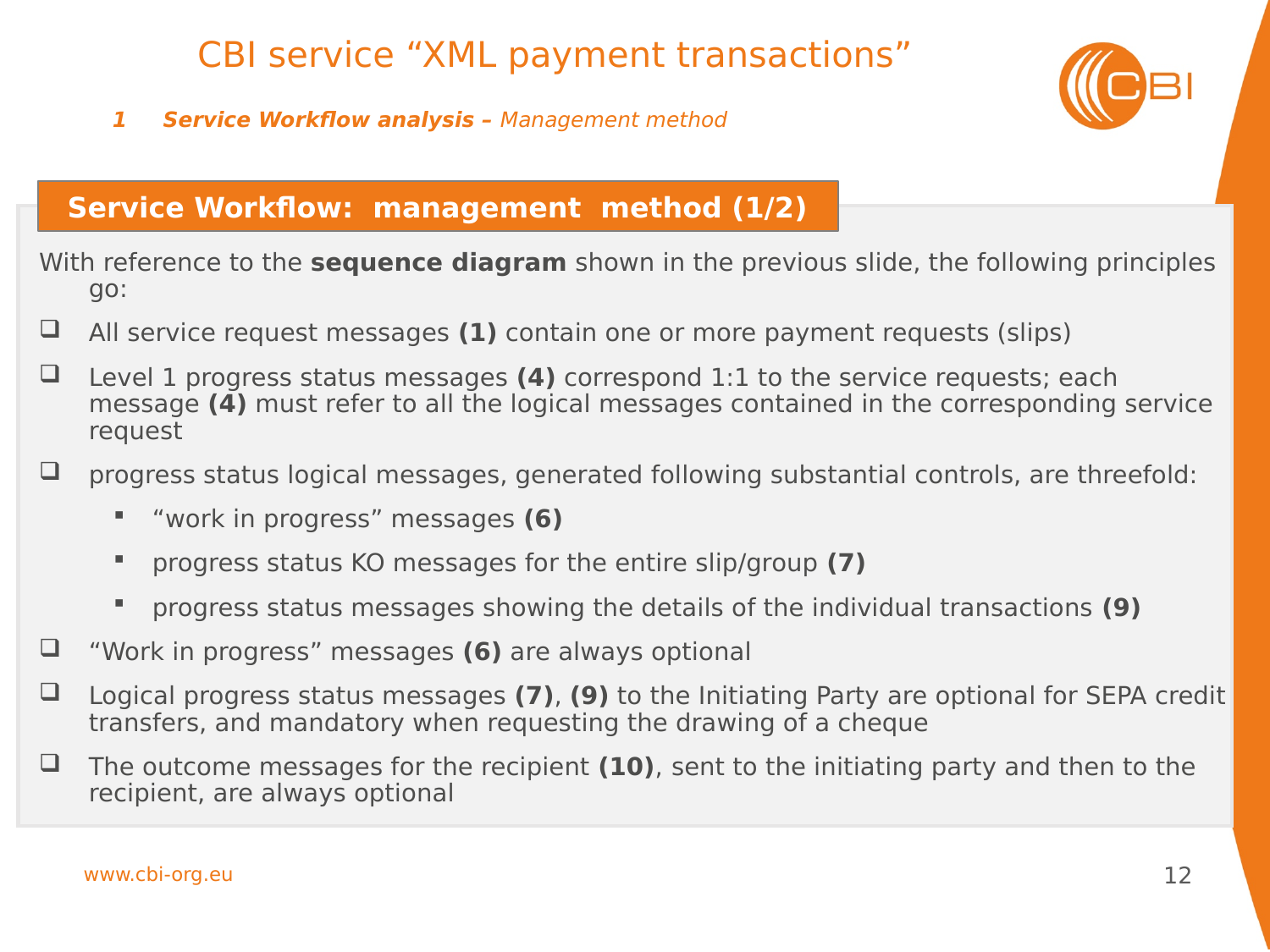

CBI service “XML payment transactions”
1	 Service Workflow analysis – Management method
Service Workflow:  management  method (1/2)

With reference to the sequence diagram shown in the previous slide, the following principles go:
All service request messages (1) contain one or more payment requests (slips)
Level 1 progress status messages (4) correspond 1:1 to the service requests; each message (4) must refer to all the logical messages contained in the corresponding service request
progress status logical messages, generated following substantial controls, are threefold:
“work in progress” messages (6)
progress status KO messages for the entire slip/group (7)
progress status messages showing the details of the individual transactions (9)
“Work in progress” messages (6) are always optional
Logical progress status messages (7), (9) to the Initiating Party are optional for SEPA credit transfers, and mandatory when requesting the drawing of a cheque
The outcome messages for the recipient (10), sent to the initiating party and then to the recipient, are always optional